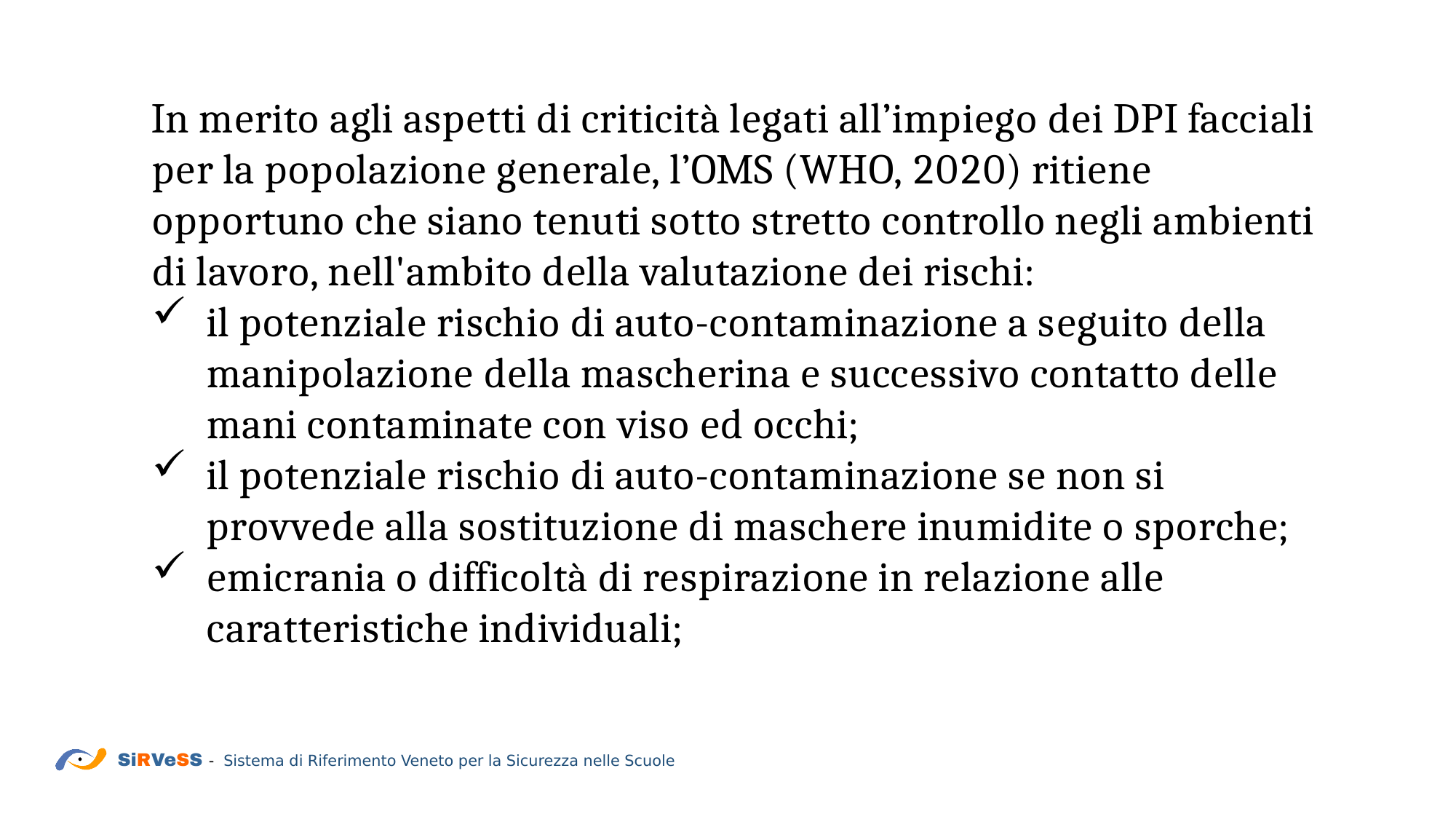

In merito agli aspetti di criticità legati all’impiego dei DPI facciali per la popolazione generale, l’OMS (WHO, 2020) ritiene opportuno che siano tenuti sotto stretto controllo negli ambienti di lavoro, nell'ambito della valutazione dei rischi:
il potenziale rischio di auto-contaminazione a seguito della manipolazione della mascherina e successivo contatto delle mani contaminate con viso ed occhi;
il potenziale rischio di auto-contaminazione se non si provvede alla sostituzione di maschere inumidite o sporche;
emicrania o difficoltà di respirazione in relazione alle caratteristiche individuali;